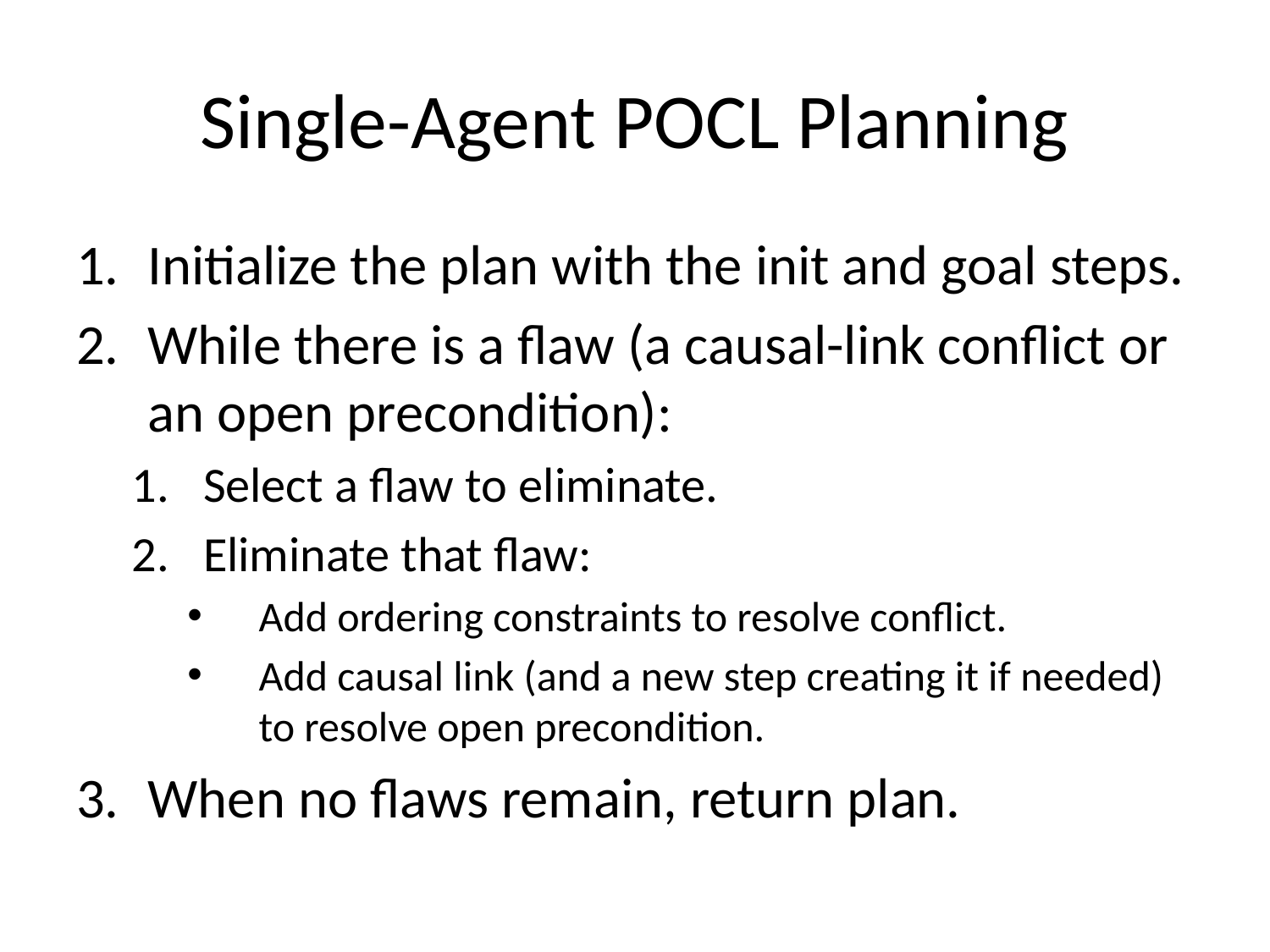

# Single-Agent POCL Planning
Initialize the plan with the init and goal steps.
While there is a flaw (a causal-link conflict or an open precondition):
Select a flaw to eliminate.
Eliminate that flaw:
Add ordering constraints to resolve conflict.
Add causal link (and a new step creating it if needed) to resolve open precondition.
When no flaws remain, return plan.